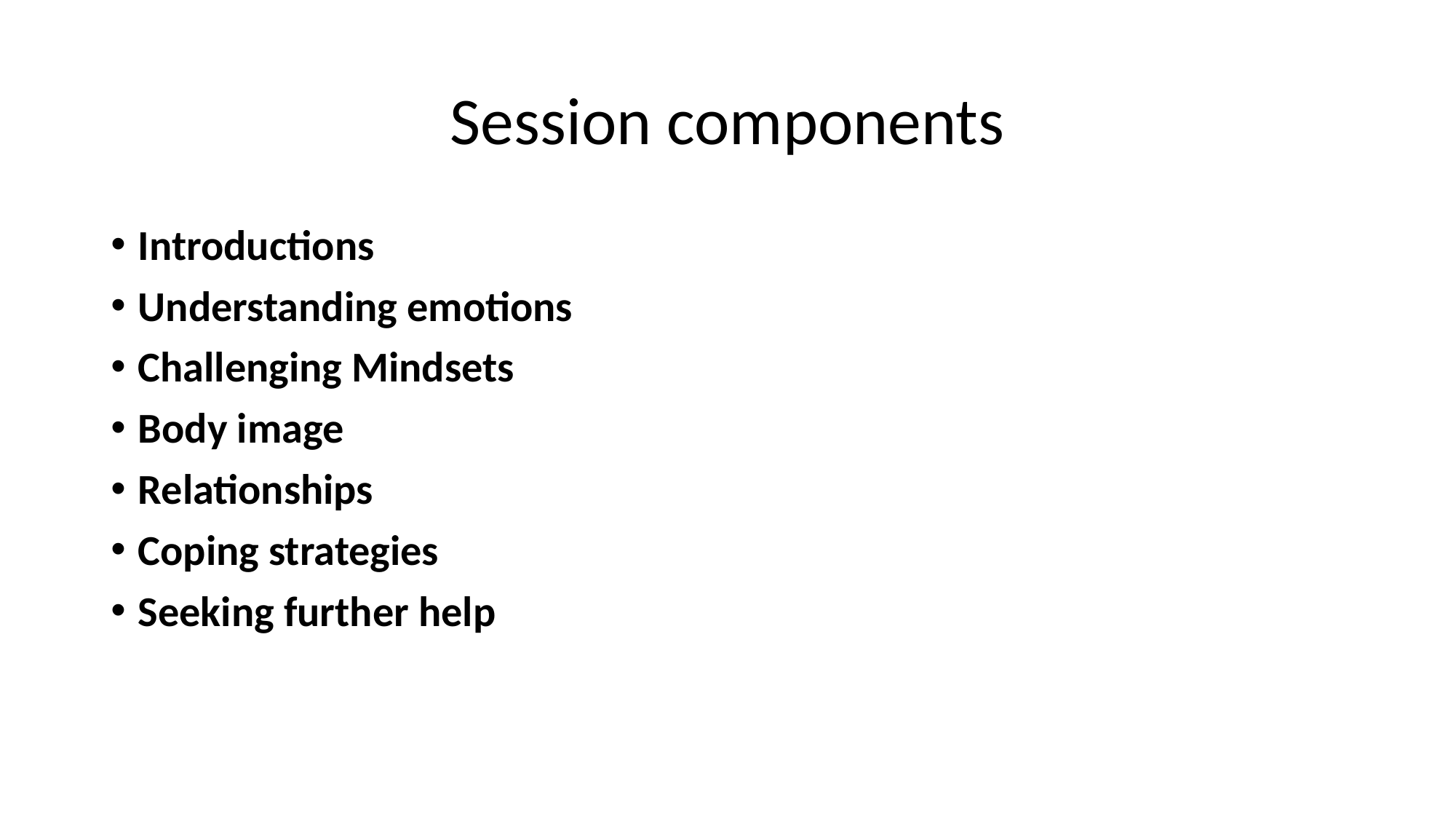

# Session components
Introductions
Understanding emotions
Challenging Mindsets
Body image
Relationships
Coping strategies
Seeking further help